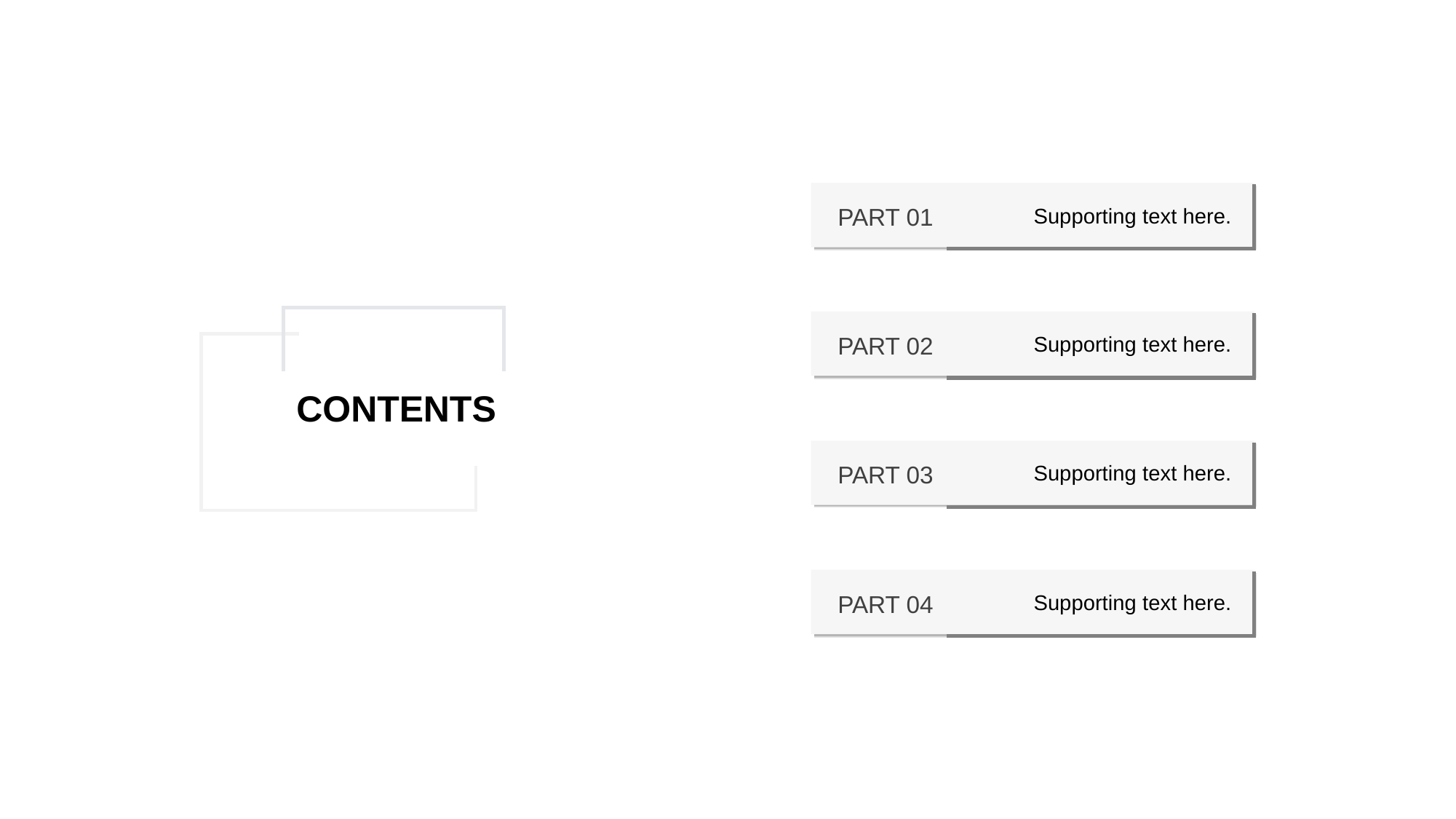

Supporting text here.
PART 01

Supporting text here.
PART 02

CONTENTS

Supporting text here.
PART 03

Supporting text here.
PART 04